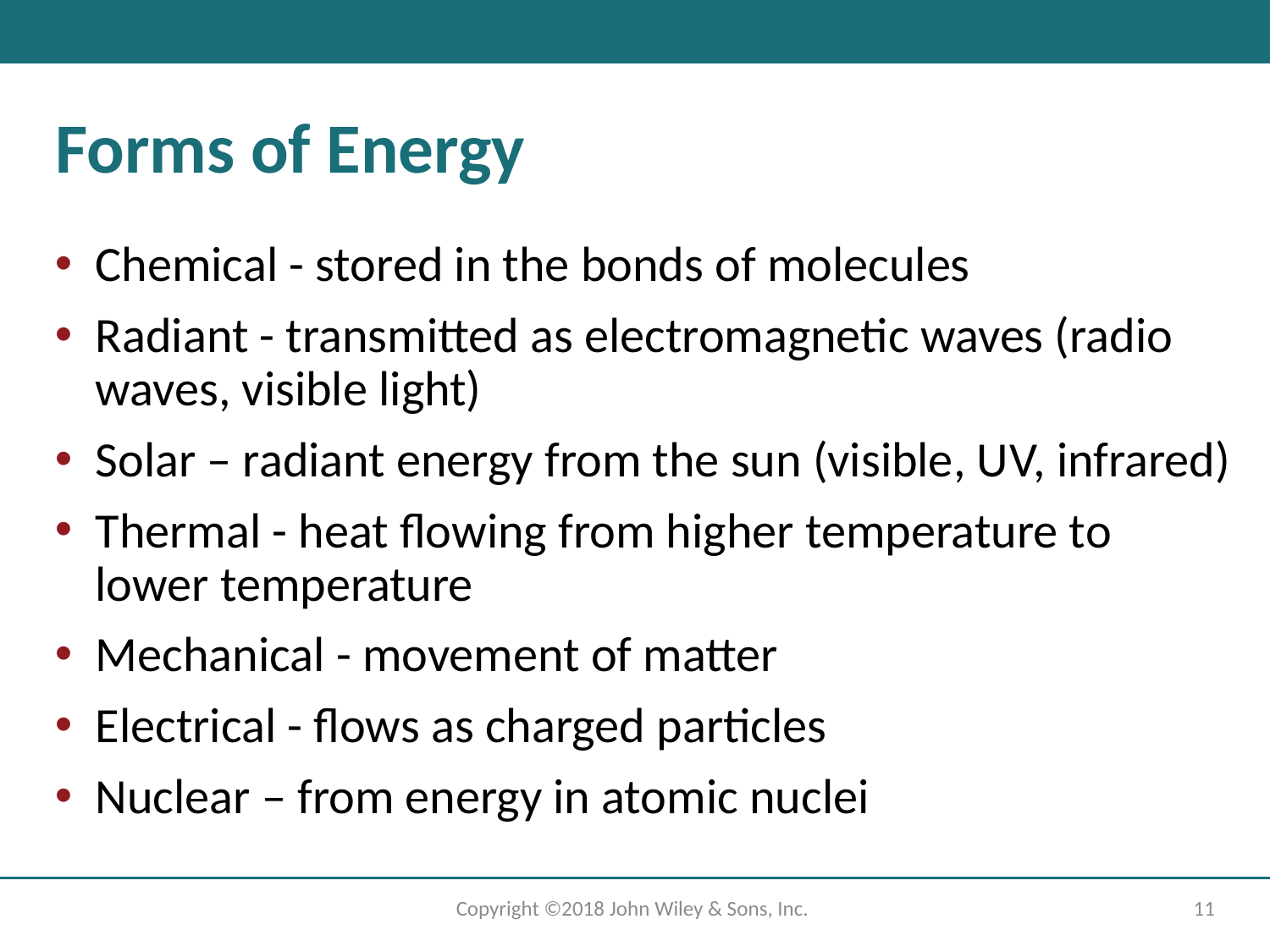

# Forms of Energy
Chemical - stored in the bonds of molecules
Radiant - transmitted as electromagnetic waves (radio waves, visible light)
Solar – radiant energy from the sun (visible, U V, infrared)
Thermal - heat flowing from higher temperature to lower temperature
Mechanical - movement of matter
Electrical - flows as charged particles
Nuclear – from energy in atomic nuclei
Copyright ©2018 John Wiley & Sons, Inc.
11